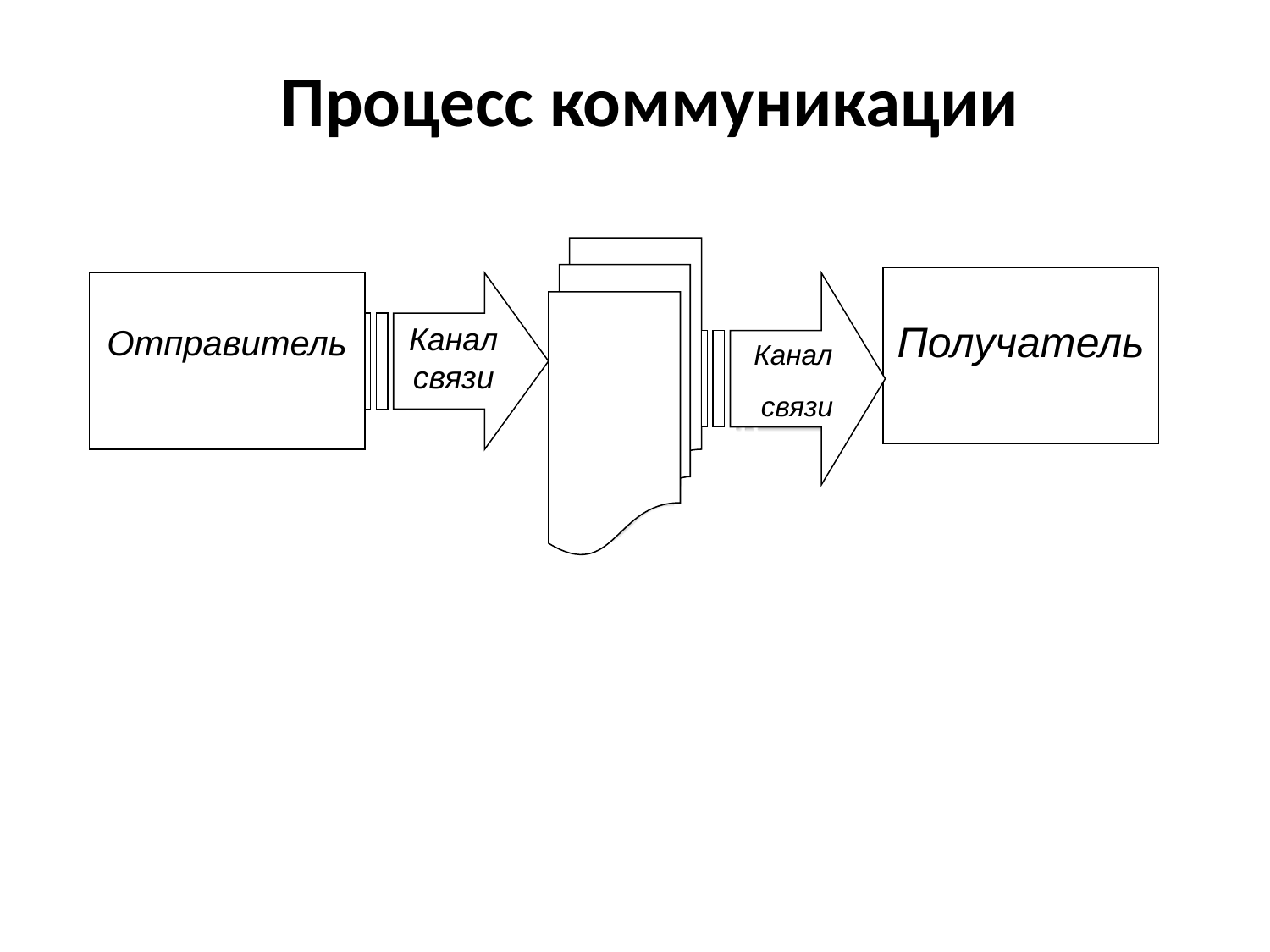

Процесс коммуникации

Получатель

Отправитель
Канал связи
Канал
 связи